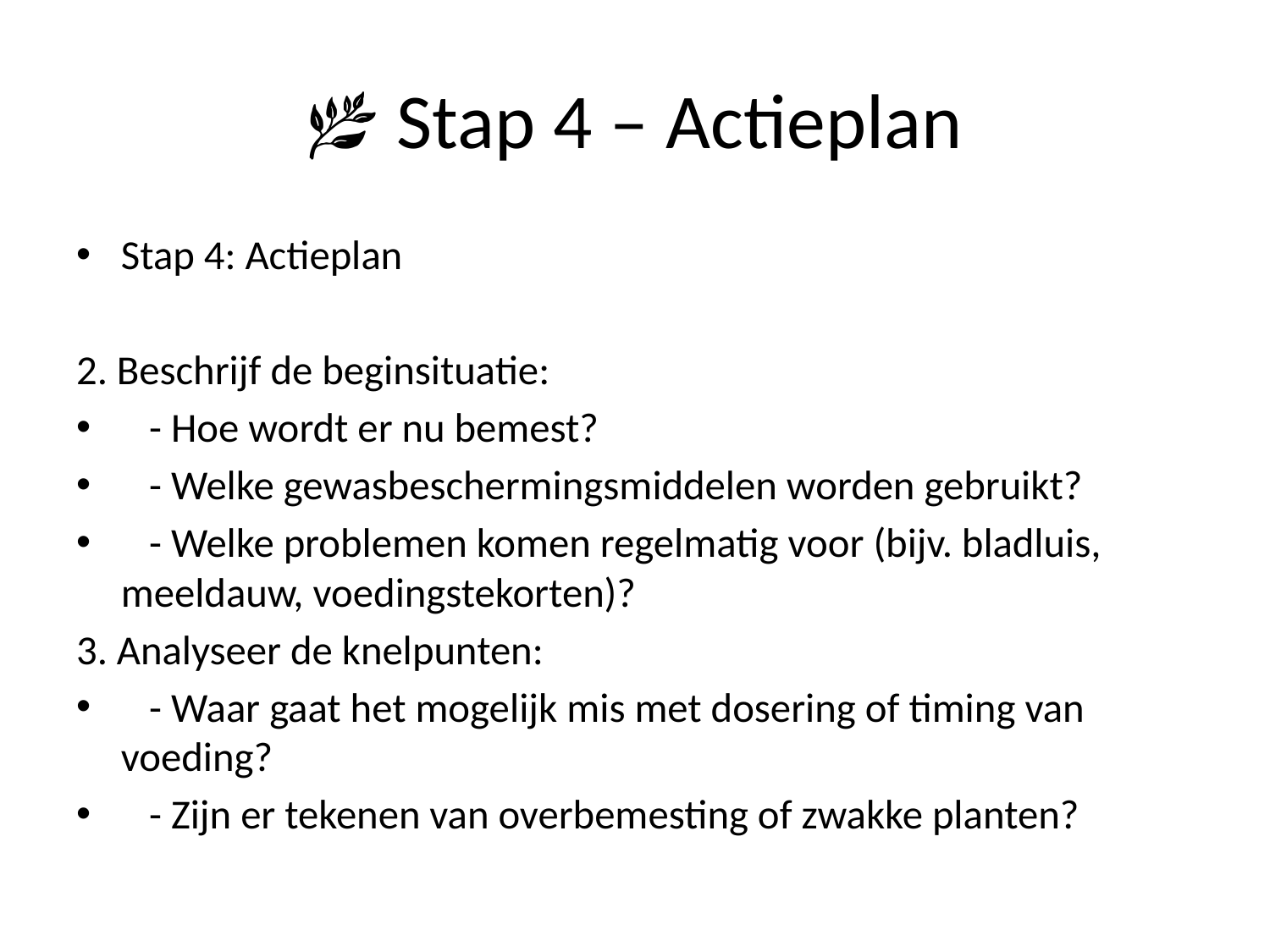

# 🌿 Stap 4 – Actieplan
Stap 4: Actieplan

2. Beschrijf de beginsituatie:
   - Hoe wordt er nu bemest?
   - Welke gewasbeschermingsmiddelen worden gebruikt?
   - Welke problemen komen regelmatig voor (bijv. bladluis, meeldauw, voedingstekorten)?
3. Analyseer de knelpunten:
   - Waar gaat het mogelijk mis met dosering of timing van voeding?
   - Zijn er tekenen van overbemesting of zwakke planten?